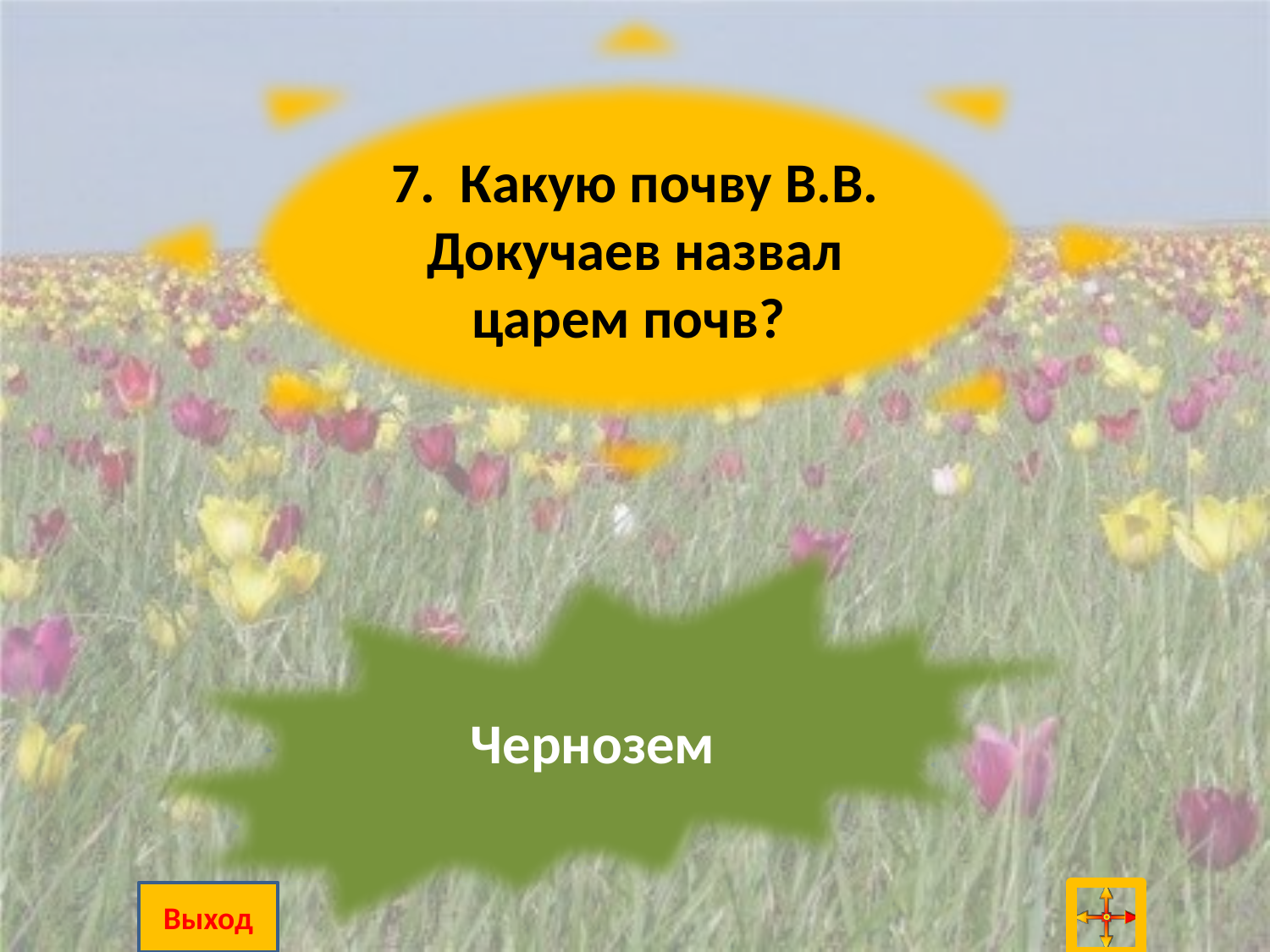

7.  Какую почву В.В. Докучаев назвал царем почв?
Чернозем
Выход